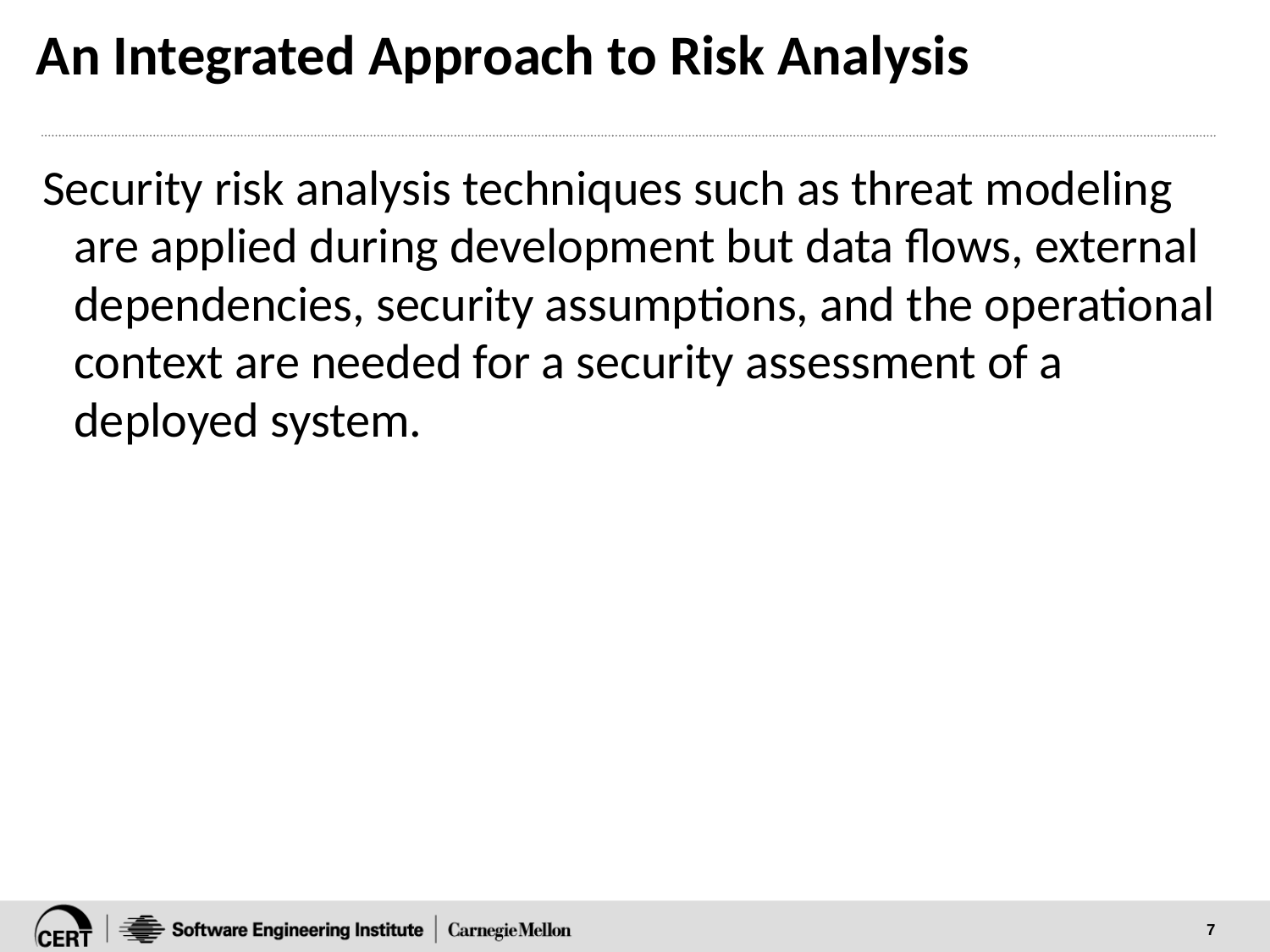

# An Integrated Approach to Risk Analysis
Security risk analysis techniques such as threat modeling are applied during development but data flows, external dependencies, security assumptions, and the operational context are needed for a security assessment of a deployed system.